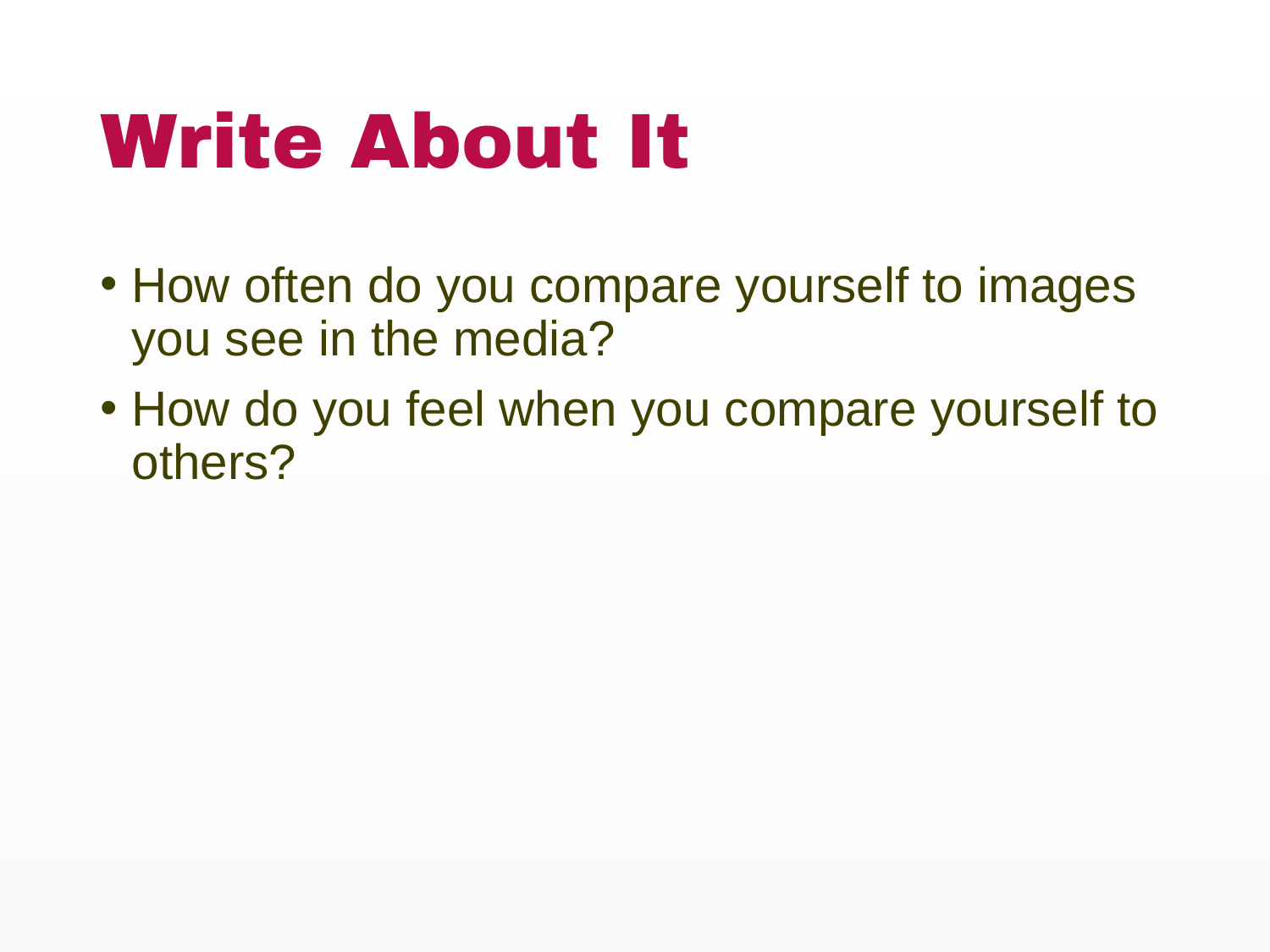

# Write About It
How often do you compare yourself to images you see in the media?
How do you feel when you compare yourself to others?